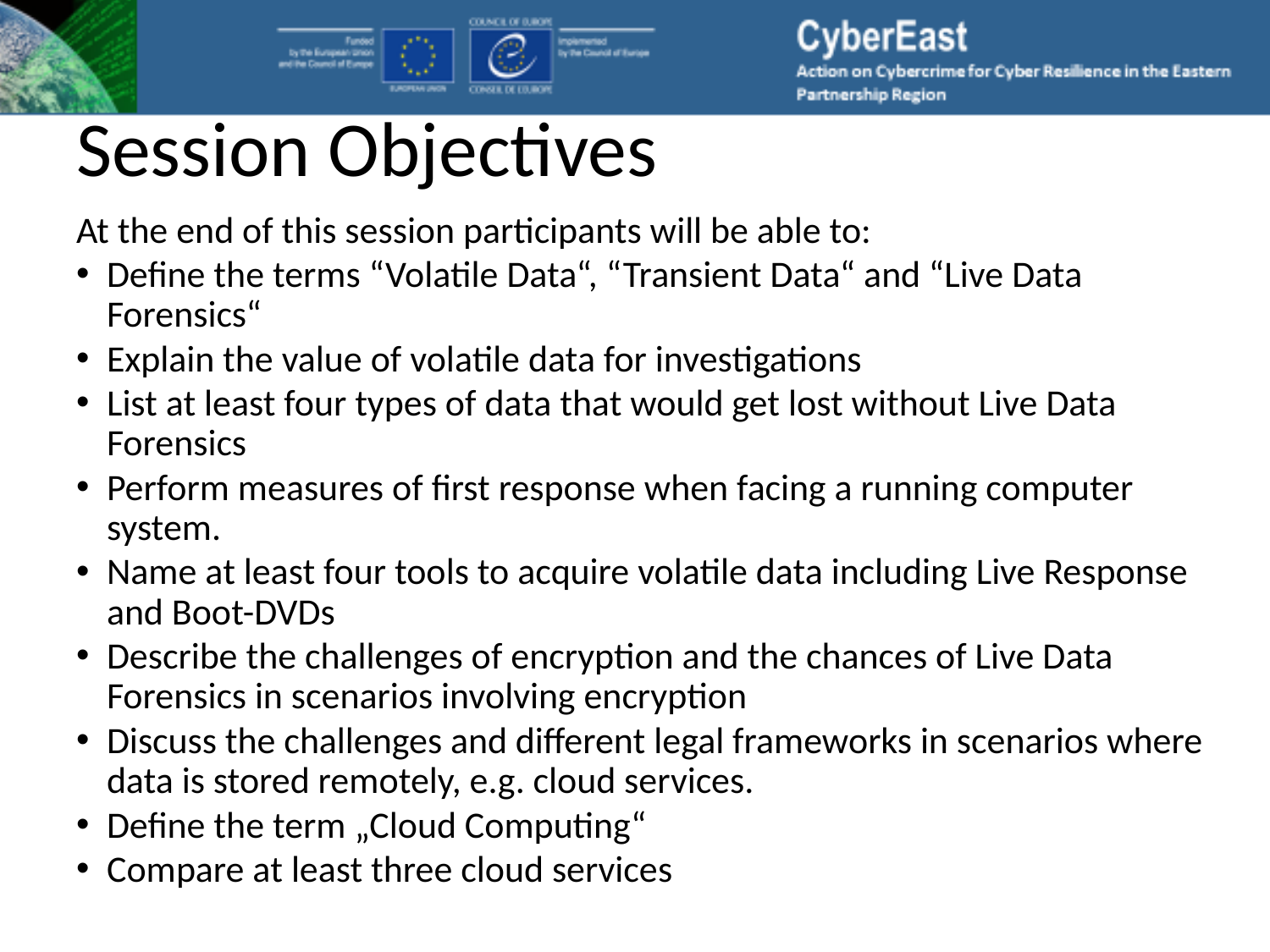

# Session Objectives
At the end of this session participants will be able to:
Define the terms “Volatile Data“, “Transient Data“ and “Live Data Forensics“
Explain the value of volatile data for investigations
List at least four types of data that would get lost without Live Data Forensics
Perform measures of first response when facing a running computer system.
Name at least four tools to acquire volatile data including Live Response and Boot-DVDs
Describe the challenges of encryption and the chances of Live Data Forensics in scenarios involving encryption
Discuss the challenges and different legal frameworks in scenarios where data is stored remotely, e.g. cloud services.
Define the term „Cloud Computing“
Compare at least three cloud services